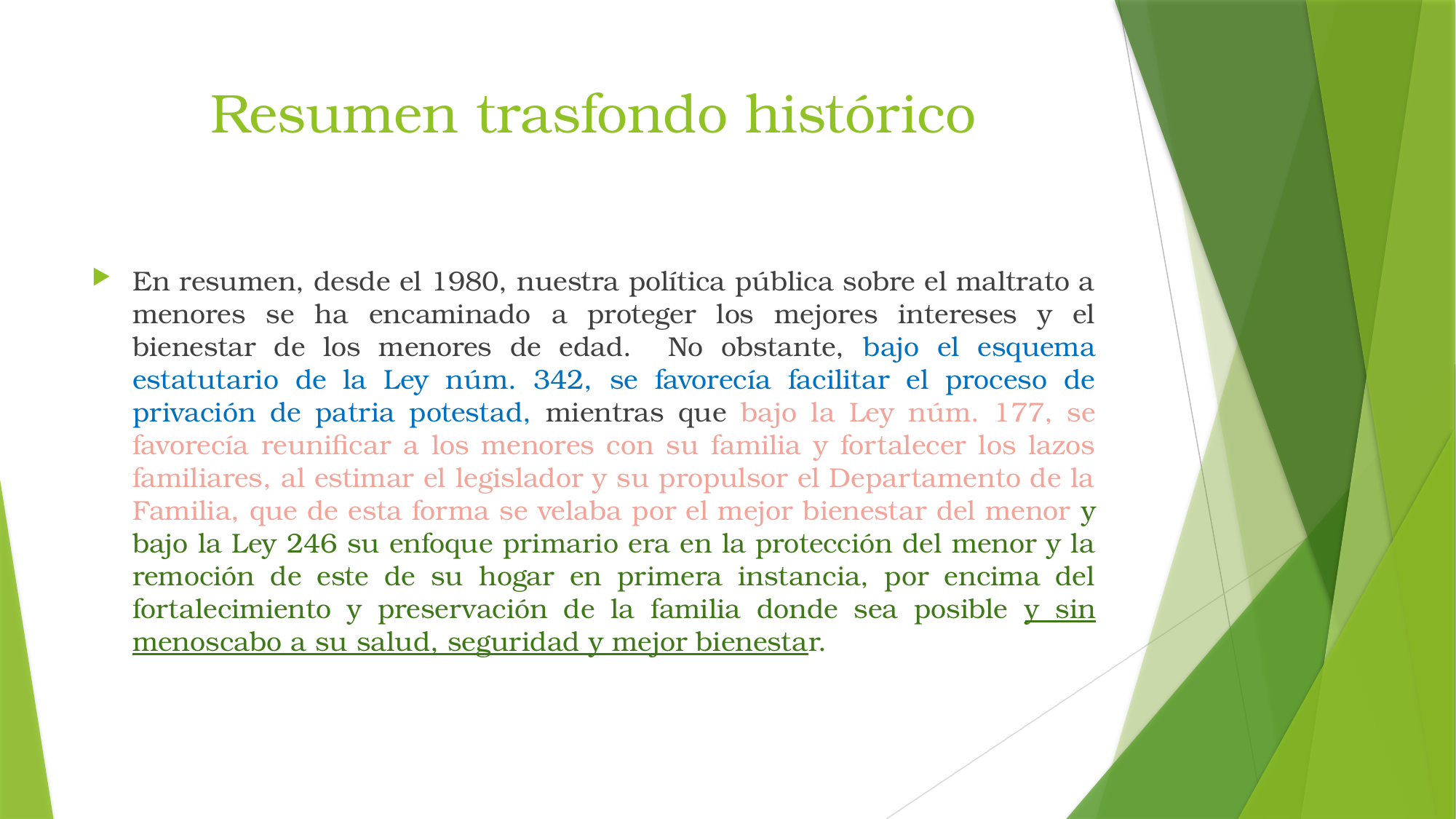

# Resumen trasfondo histórico
En resumen, desde el 1980, nuestra política pública sobre el maltrato a menores se ha encaminado a proteger los mejores intereses y el bienestar de los menores de edad.  No obstante, bajo el esquema estatutario de la Ley núm. 342, se favorecía facilitar el proceso de privación de patria potestad, mientras que bajo la Ley núm. 177, se favorecía reunificar a los menores con su familia y fortalecer los lazos familiares, al estimar el legislador y su propulsor el Departamento de la Familia, que de esta forma se velaba por el mejor bienestar del menor y bajo la Ley 246 su enfoque primario era en la protección del menor y la remoción de este de su hogar en primera instancia, por encima del fortalecimiento y preservación de la familia donde sea posible y sin menoscabo a su salud, seguridad y mejor bienestar.